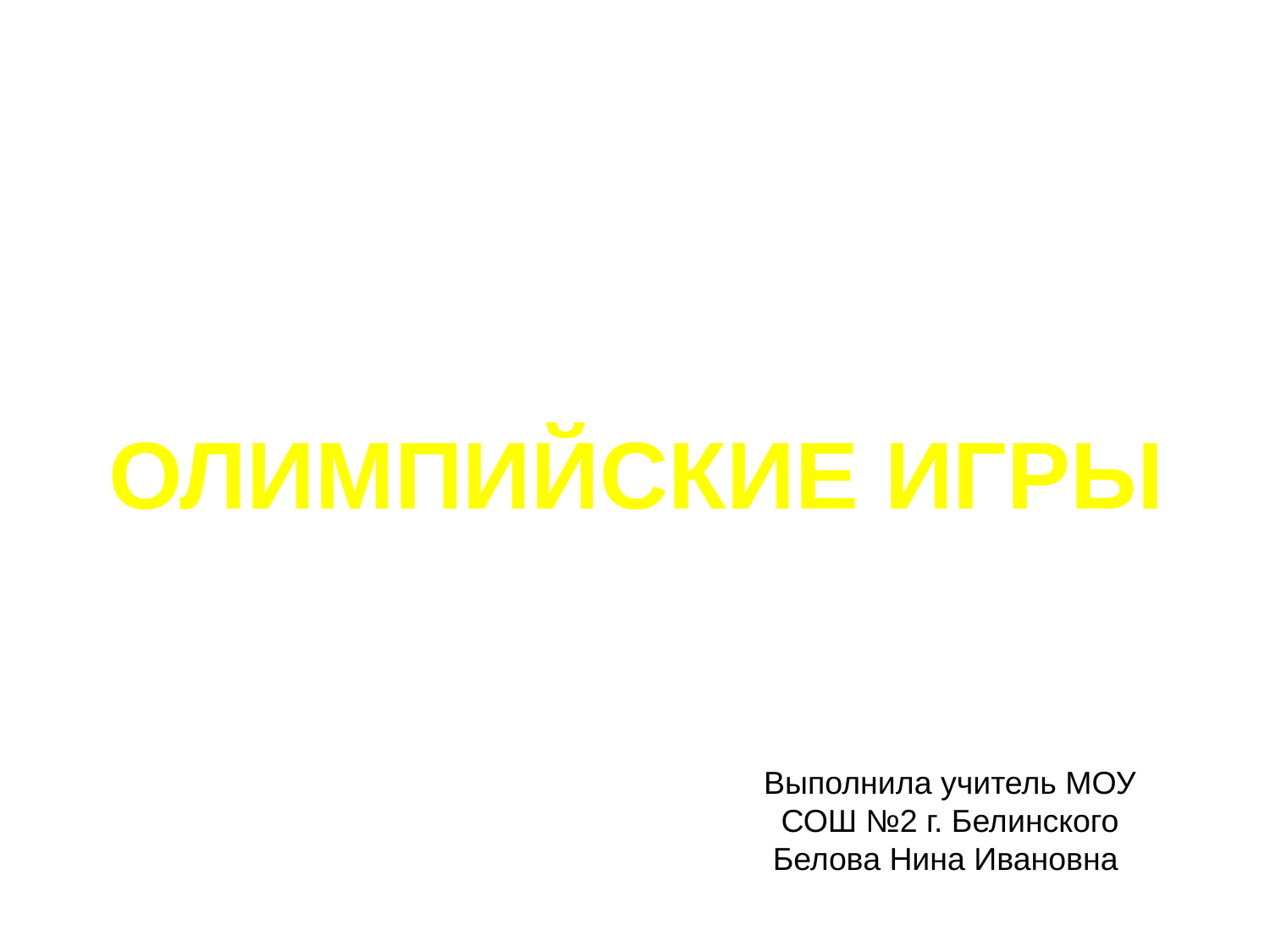

|  |
| --- |
# ОЛИМПИЙСКИЕ ИГРЫ

Выполнила учитель МОУ СОШ №2 г. Белинского Белова Нина Ивановна